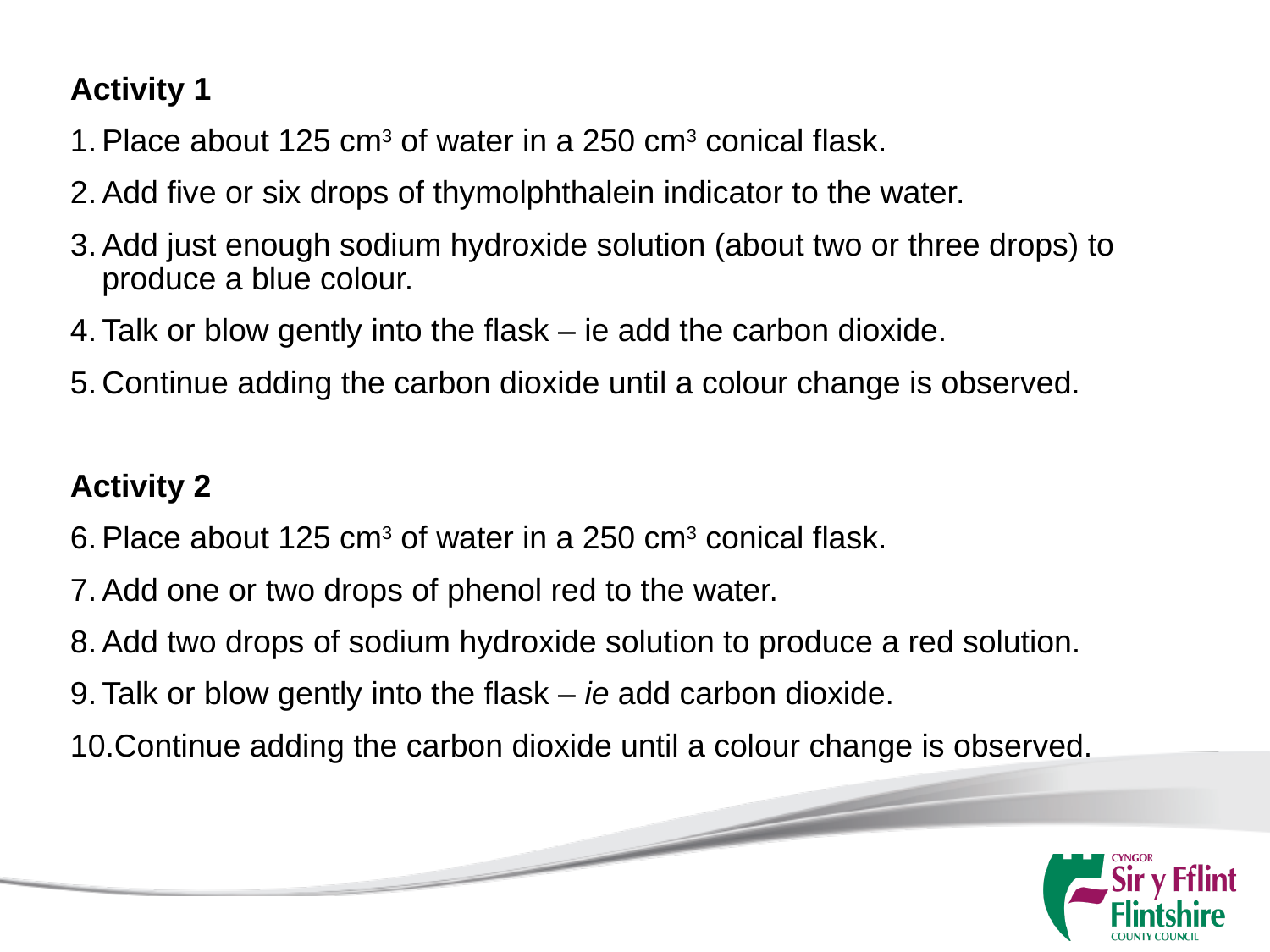

Activity 1
Place about 125 cm3 of water in a 250 cm3 conical flask.
Add five or six drops of thymolphthalein indicator to the water.
Add just enough sodium hydroxide solution (about two or three drops) to produce a blue colour.
Talk or blow gently into the flask – ie add the carbon dioxide.
Continue adding the carbon dioxide until a colour change is observed.

Activity 2
Place about 125 cm3 of water in a 250 cm3 conical flask.
Add one or two drops of phenol red to the water.
Add two drops of sodium hydroxide solution to produce a red solution.
Talk or blow gently into the flask – ie add carbon dioxide.
Continue adding the carbon dioxide until a colour change is observed.